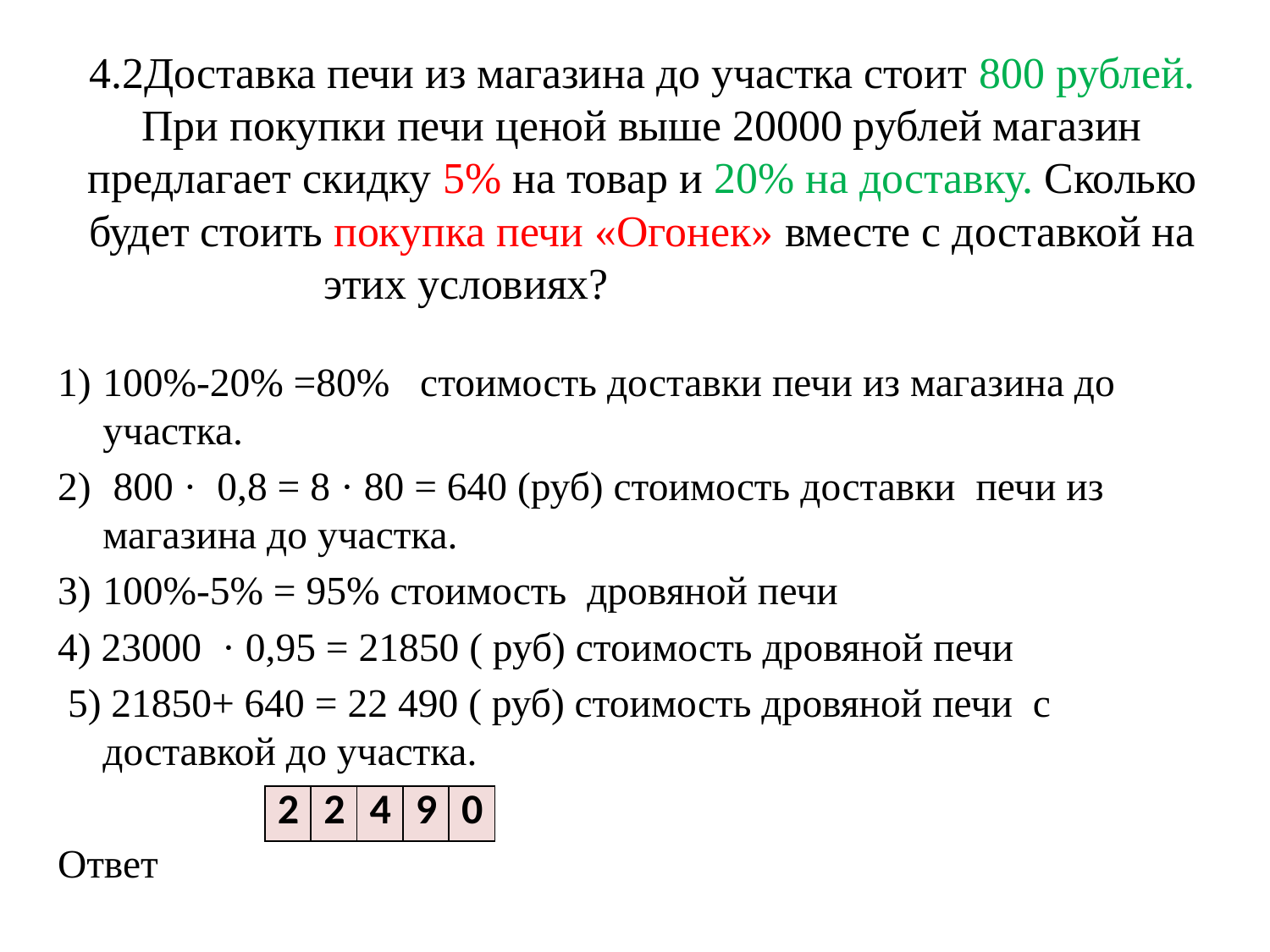

# 4.2Доставка печи из магазина до участка стоит 800 рублей. При покупки печи ценой выше 20000 рублей магазин предлагает скидку 5% на товар и 20% на доставку. Сколько будет стоить покупка печи «Огонек» вместе с доставкой на этих условиях?

100%-20% =80%   стоимость доставки печи из магазина до участка.
 800 ·  0,8 = 8 · 80 = 640 (руб) стоимость доставки  печи из магазина до участка.
100%-5% = 95% стоимость  дровяной печи
4) 23000  · 0,95 = 21850 ( руб) стоимость дровяной печи
 5) 21850+ 640 = 22 490 ( руб) стоимость дровяной печи  с доставкой до участка.

Ответ

| 2 | 2 | 4 | 9 | 0 |
| --- | --- | --- | --- | --- |